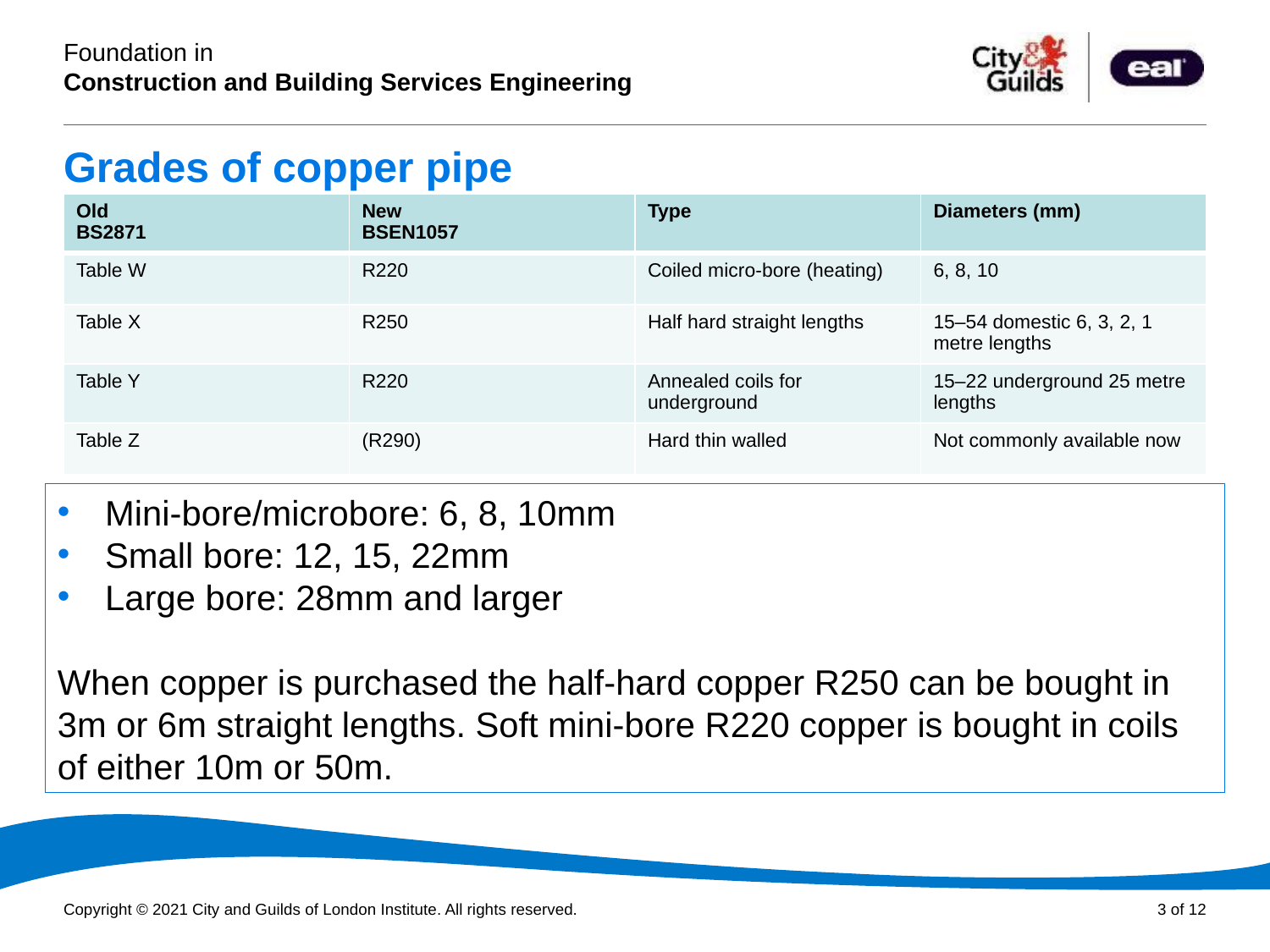

# Grades of copper pipe
| Old BS2871 | New BSEN1057 | Type | Diameters (mm) |
| --- | --- | --- | --- |
| Table W | R220 | Coiled micro-bore (heating) | 6, 8, 10 |
| Table X | R250 | Half hard straight lengths | 15–54 domestic 6, 3, 2, 1 metre lengths |
| Table Y | R220 | Annealed coils for underground | 15–22 underground 25 metre lengths |
| Table Z | (R290) | Hard thin walled | Not commonly available now |
Mini-bore/microbore: 6, 8, 10mm
Small bore: 12, 15, 22mm
Large bore: 28mm and larger

When copper is purchased the half-hard copper R250 can be bought in 3m or 6m straight lengths. Soft mini-bore R220 copper is bought in coils of either 10m or 50m.